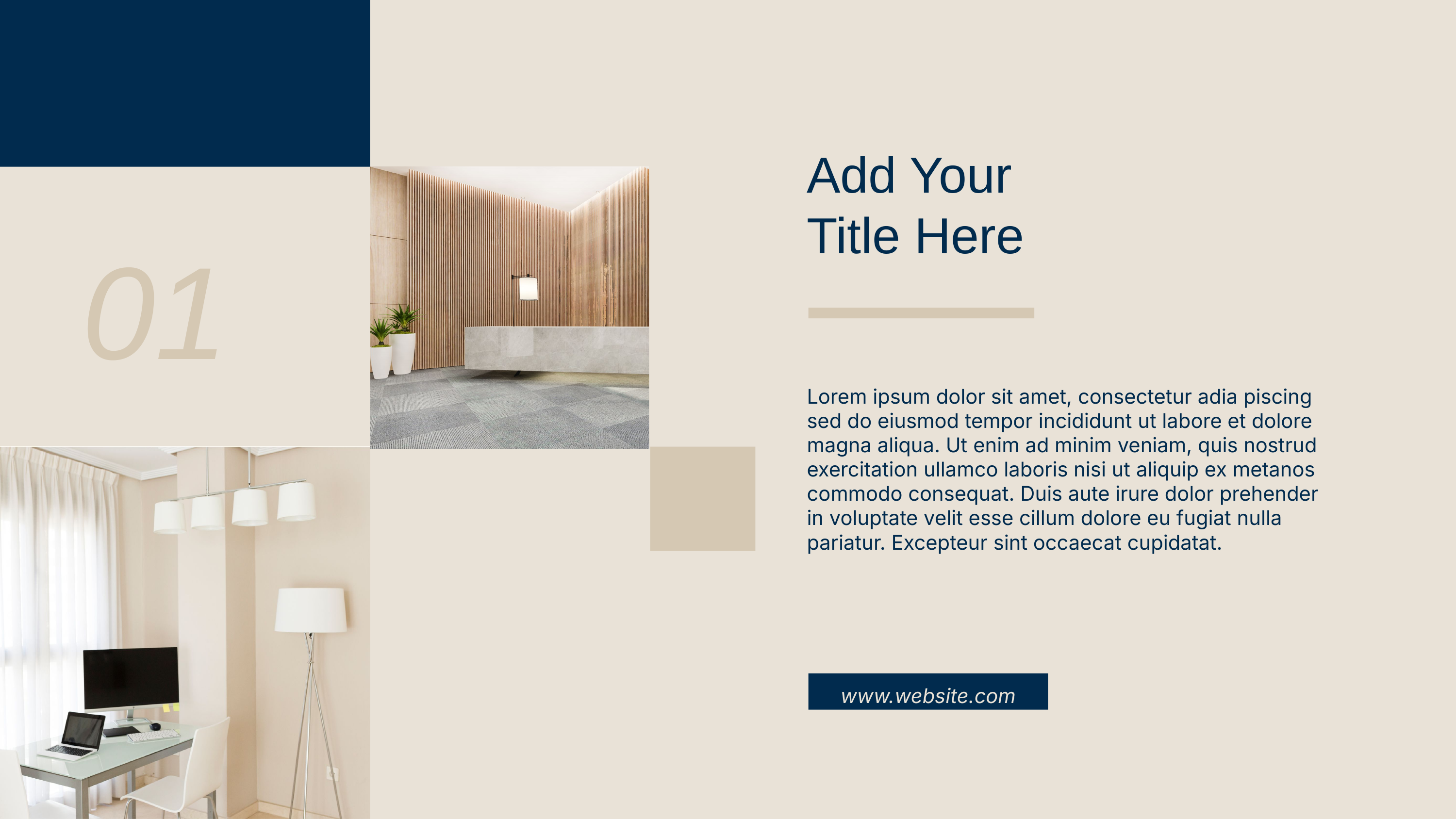

Add Your
Title Here

Lorem ipsum dolor sit amet, consectetur adia piscing
sed do eiusmod tempor incididunt ut labore et dolore magna aliqua. Ut enim ad minim veniam, quis nostrud exercitation ullamco laboris nisi ut aliquip ex metanos commodo consequat. Duis aute irure dolor prehender
in voluptate velit esse cillum dolore eu fugiat nulla pariatur. Excepteur sint occaecat cupidatat.

www.website.com

01